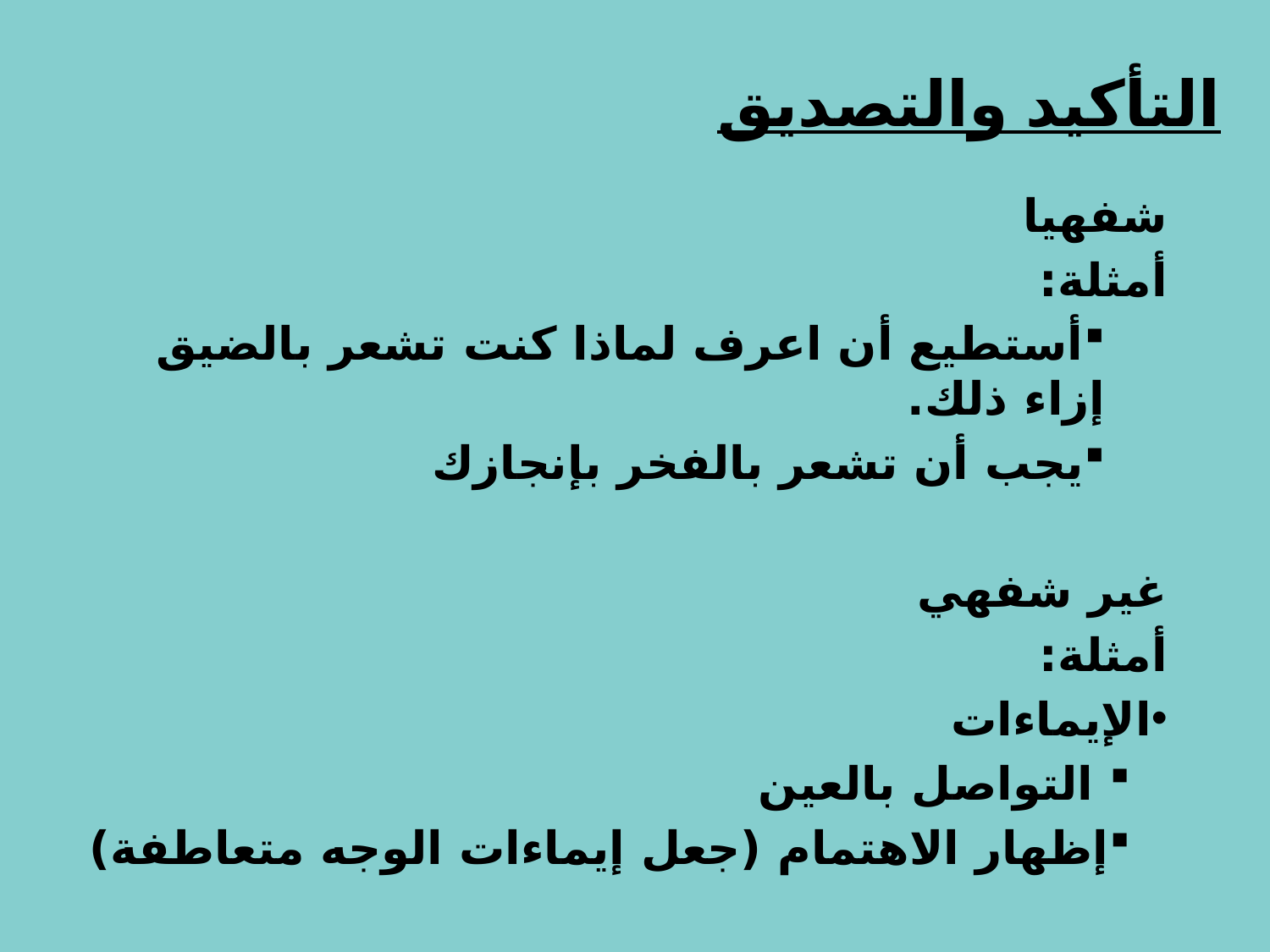

# التأكيد والتصديق
شفهيا
أمثلة:
أستطيع أن اعرف لماذا كنت تشعر بالضيق إزاء ذلك.
يجب أن تشعر بالفخر بإنجازك

غير شفهي
أمثلة:
الإيماءات
 التواصل بالعين
إظهار الاهتمام (جعل إيماءات الوجه متعاطفة)